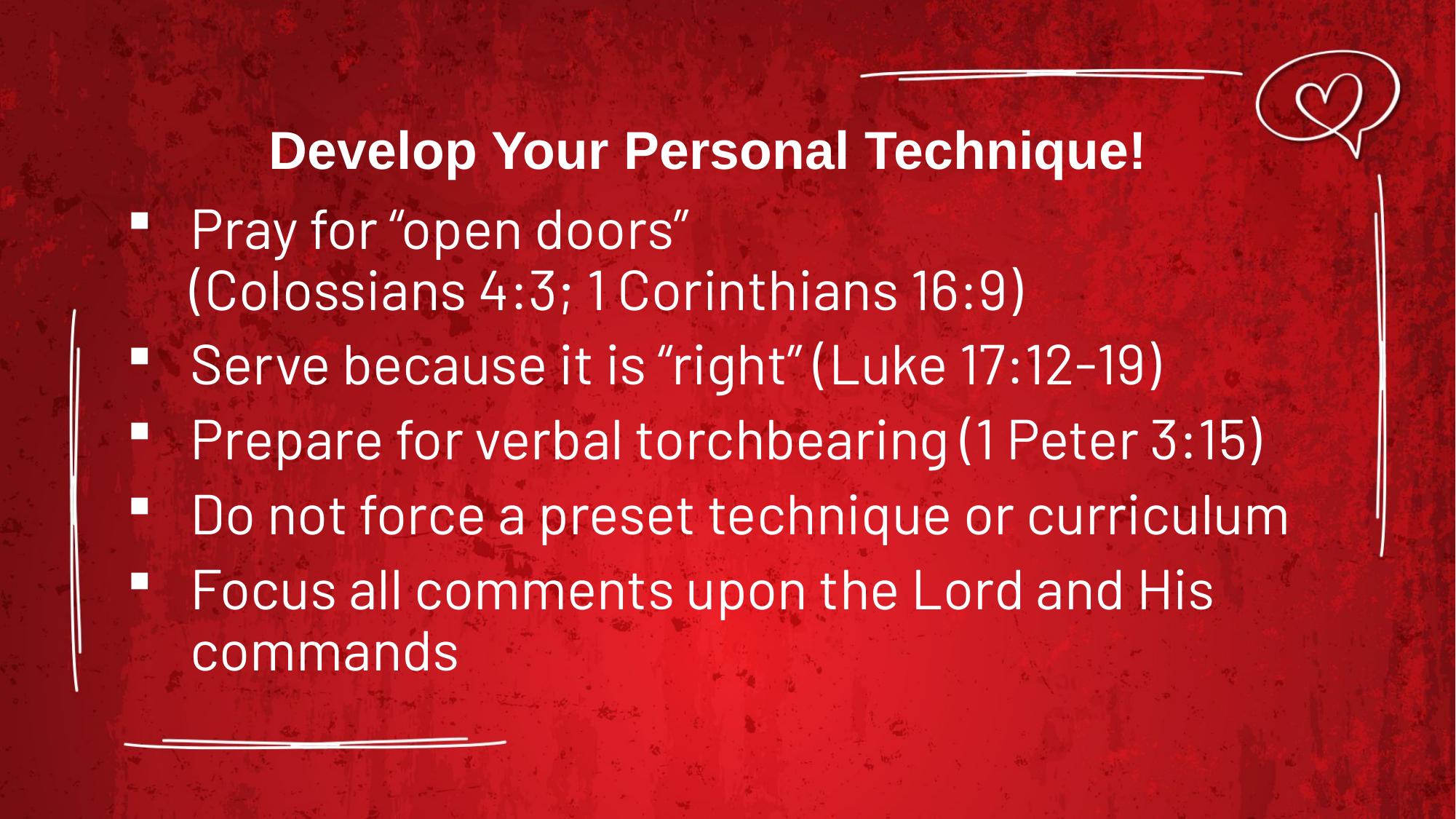

# Develop Your Personal Technique!
Pray for “open doors”
(Colossians 4:3; 1 Corinthians 16:9)
Serve because it is “right” (Luke 17:12-19)
Prepare for verbal torchbearing (1 Peter 3:15)
Do not force a preset technique or curriculum
Focus all comments upon the Lord and His commands